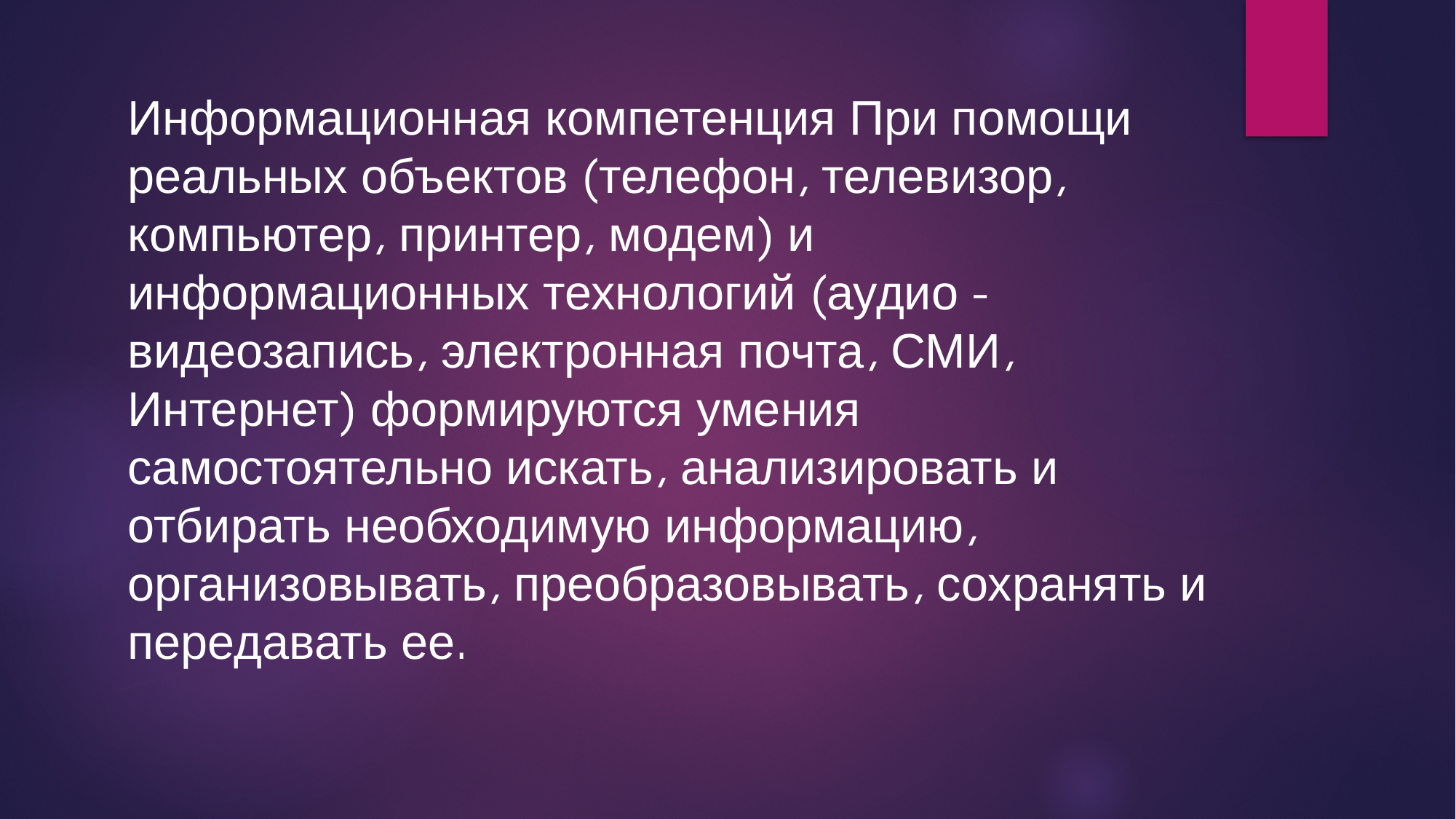

Информационная компетенция При помощи реальных объектов (телефон, телевизор, компьютер, принтер, модем) и информационных технологий (аудио - видеозапись, электронная почта, СМИ, Интернет) формируются умения самостоятельно искать, анализировать и отбирать необходимую информацию, организовывать, преобразовывать, сохранять и передавать ее.